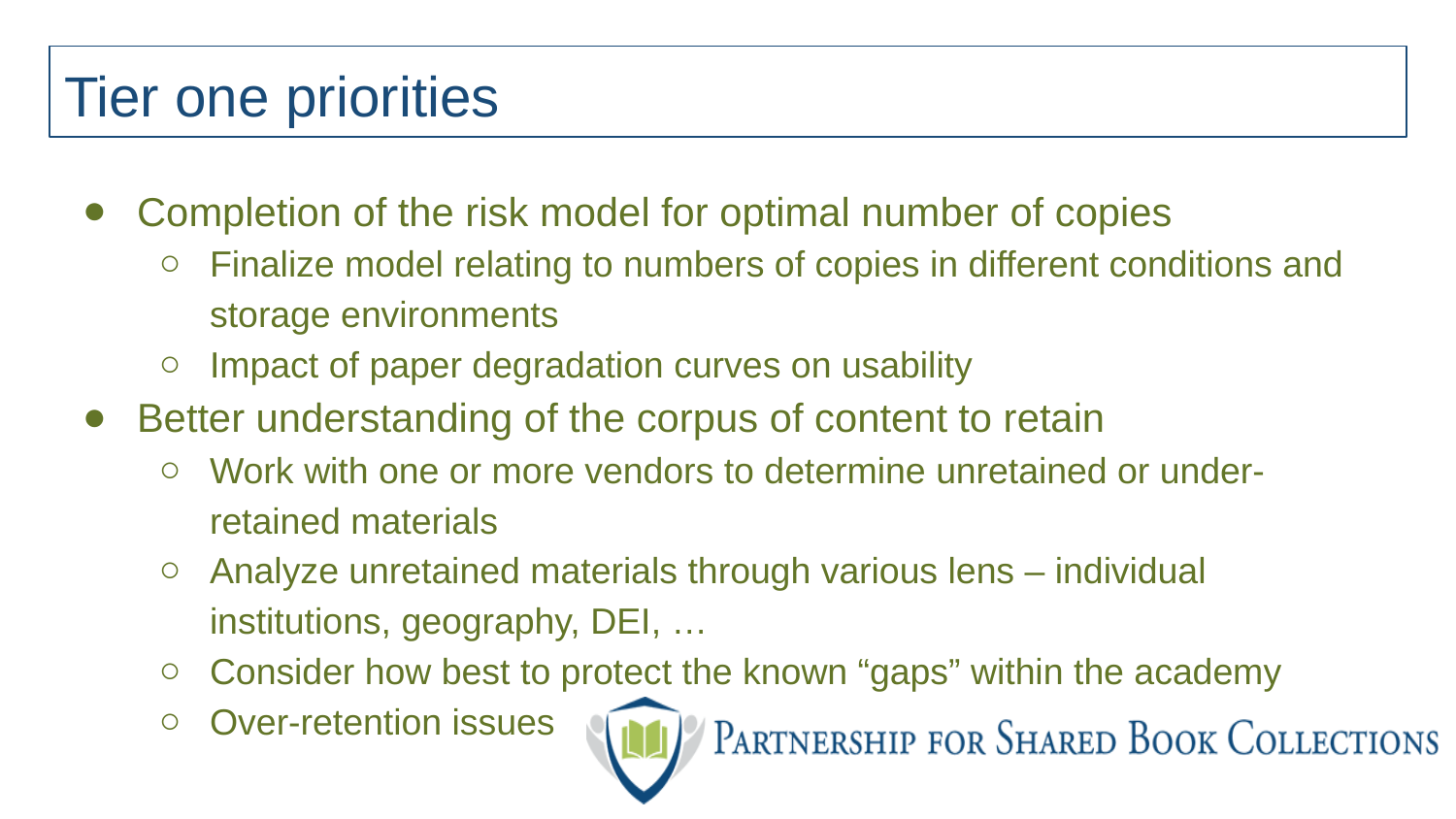

# Tier one priorities
Completion of the risk model for optimal number of copies
Finalize model relating to numbers of copies in different conditions and storage environments
Impact of paper degradation curves on usability
Better understanding of the corpus of content to retain
Work with one or more vendors to determine unretained or under-retained materials
Analyze unretained materials through various lens – individual institutions, geography, DEI, …
Consider how best to protect the known “gaps” within the academy
Over-retention issues